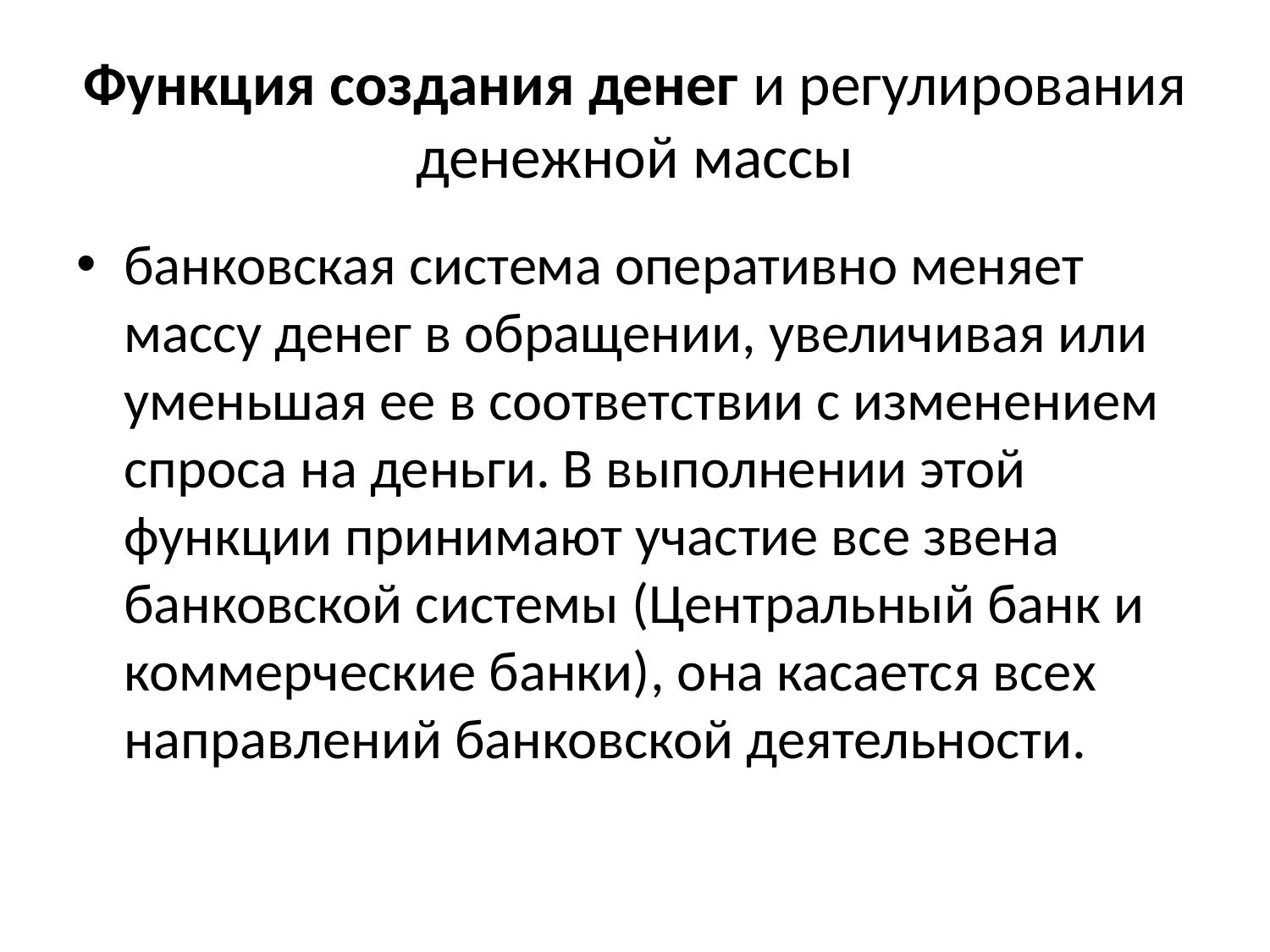

# Функция создания денег и регулирования денежной массы
банковская система оперативно меняет массу денег в обращении, увеличивая или уменьшая ее в соответствии с изменением спроса на деньги. В выполнении этой функции принимают участие все звена банковской системы (Центральный банк и коммерческие банки), она касается всех направлений банковской деятельности.